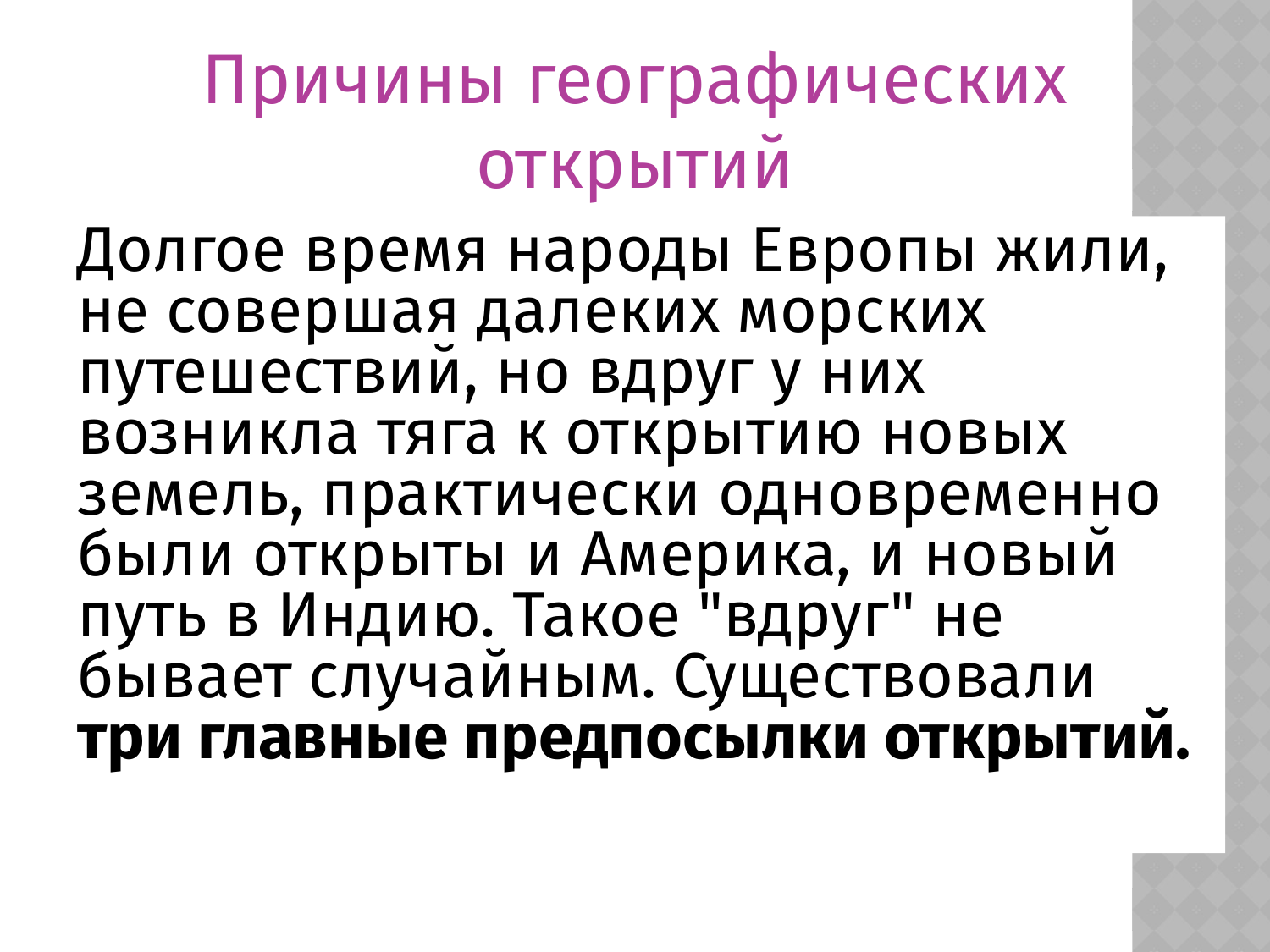

Причины географических открытий
Долгое время народы Европы жили, не совершая далеких морских путешествий, но вдруг у них возникла тяга к открытию новых земель, практически одновременно были открыты и Америка, и новый путь в Индию. Такое "вдруг" не бывает случайным. Существовали три главные предпосылки открытий.